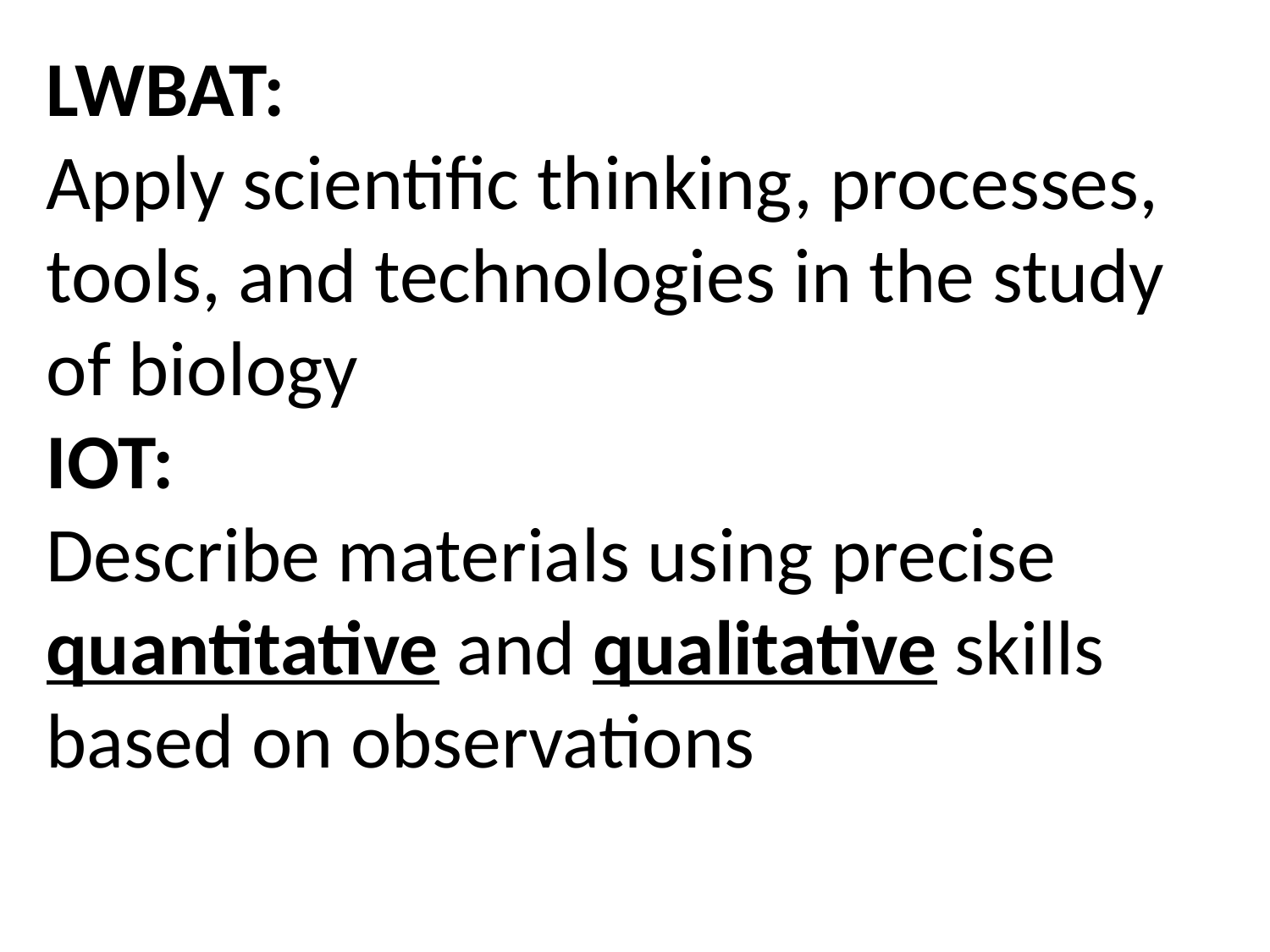

LWBAT:
Apply scientific thinking, processes, tools, and technologies in the study of biology
IOT:
Describe materials using precise quantitative and qualitative skills based on observations